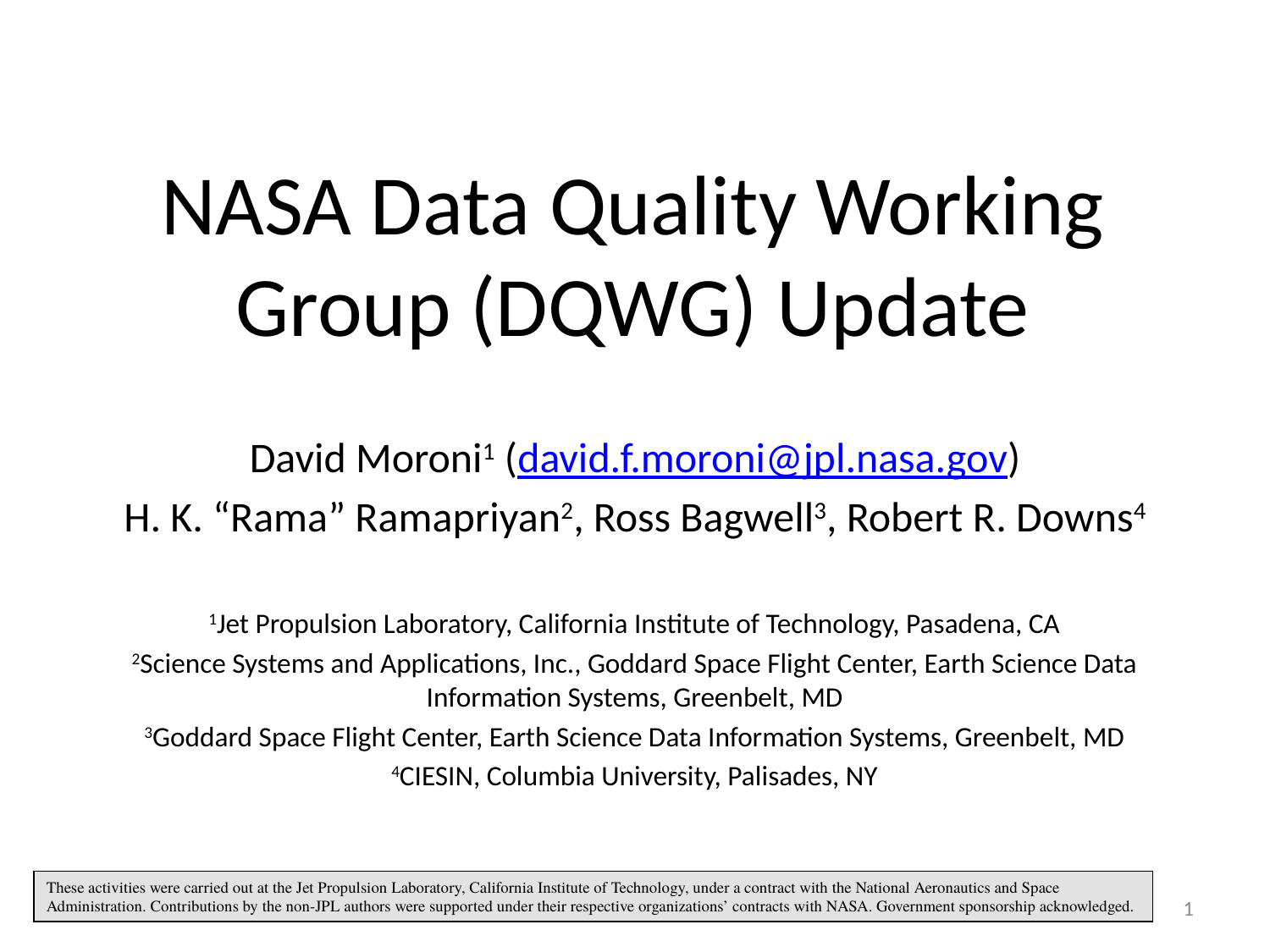

# NASA Data Quality Working Group (DQWG) Update
David Moroni1 (david.f.moroni@jpl.nasa.gov)
H. K. “Rama” Ramapriyan2, Ross Bagwell3, Robert R. Downs4

1Jet Propulsion Laboratory, California Institute of Technology, Pasadena, CA
2Science Systems and Applications, Inc., Goddard Space Flight Center, Earth Science Data Information Systems, Greenbelt, MD
3Goddard Space Flight Center, Earth Science Data Information Systems, Greenbelt, MD
4CIESIN, Columbia University, Palisades, NY

These activities were carried out at the Jet Propulsion Laboratory, California Institute of Technology, under a contract with the National Aeronautics and Space Administration. Contributions by the non-JPL authors were supported under their respective organizations’ contracts with NASA. Government sponsorship acknowledged.
1